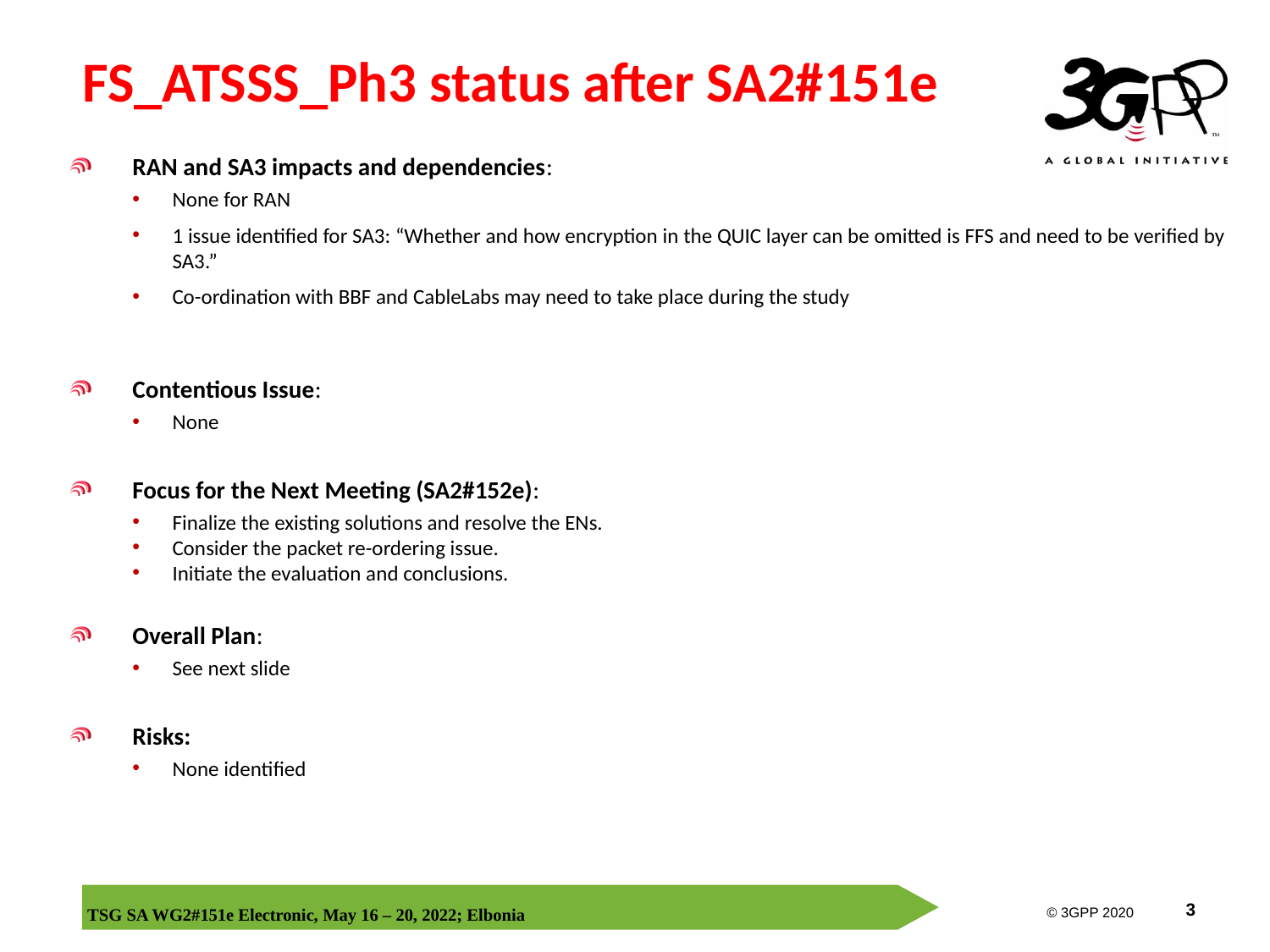

# FS_ATSSS_Ph3 status after SA2#151e
RAN and SA3 impacts and dependencies:
None for RAN
1 issue identified for SA3: “Whether and how encryption in the QUIC layer can be omitted is FFS and need to be verified by SA3.”
Co-ordination with BBF and CableLabs may need to take place during the study

Contentious Issue:
None

Focus for the Next Meeting (SA2#152e):
Finalize the existing solutions and resolve the ENs.
Consider the packet re-ordering issue.
Initiate the evaluation and conclusions.

Overall Plan:
See next slide

Risks:
None identified